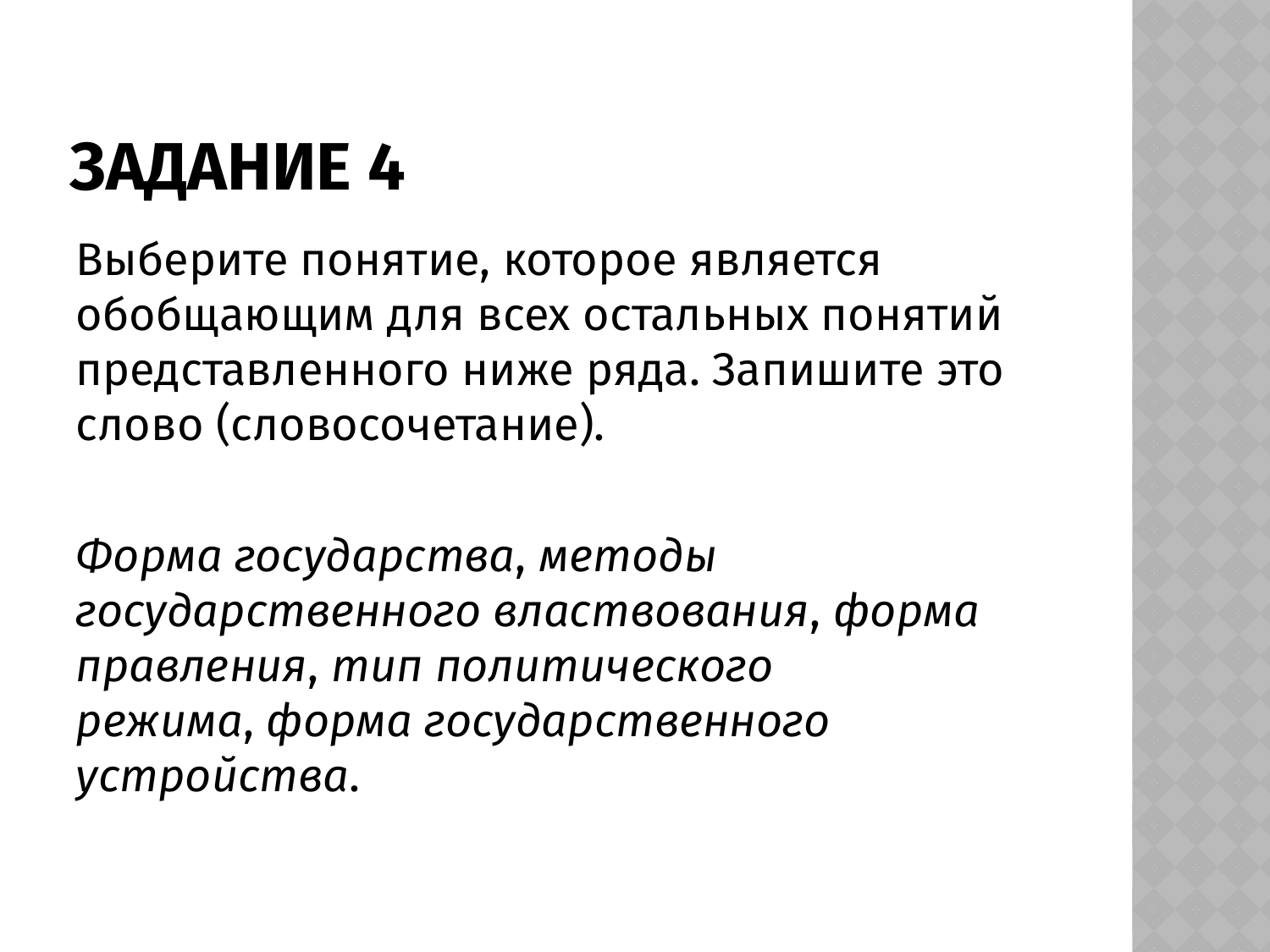

# Задание 4
Выберите понятие, которое является обобщающим для всех остальных понятий представленного ниже ряда. Запишите это слово (словосочетание).

Форма государства, методы государственного властвования, форма правления, тип политического режима, форма государственного устройства.